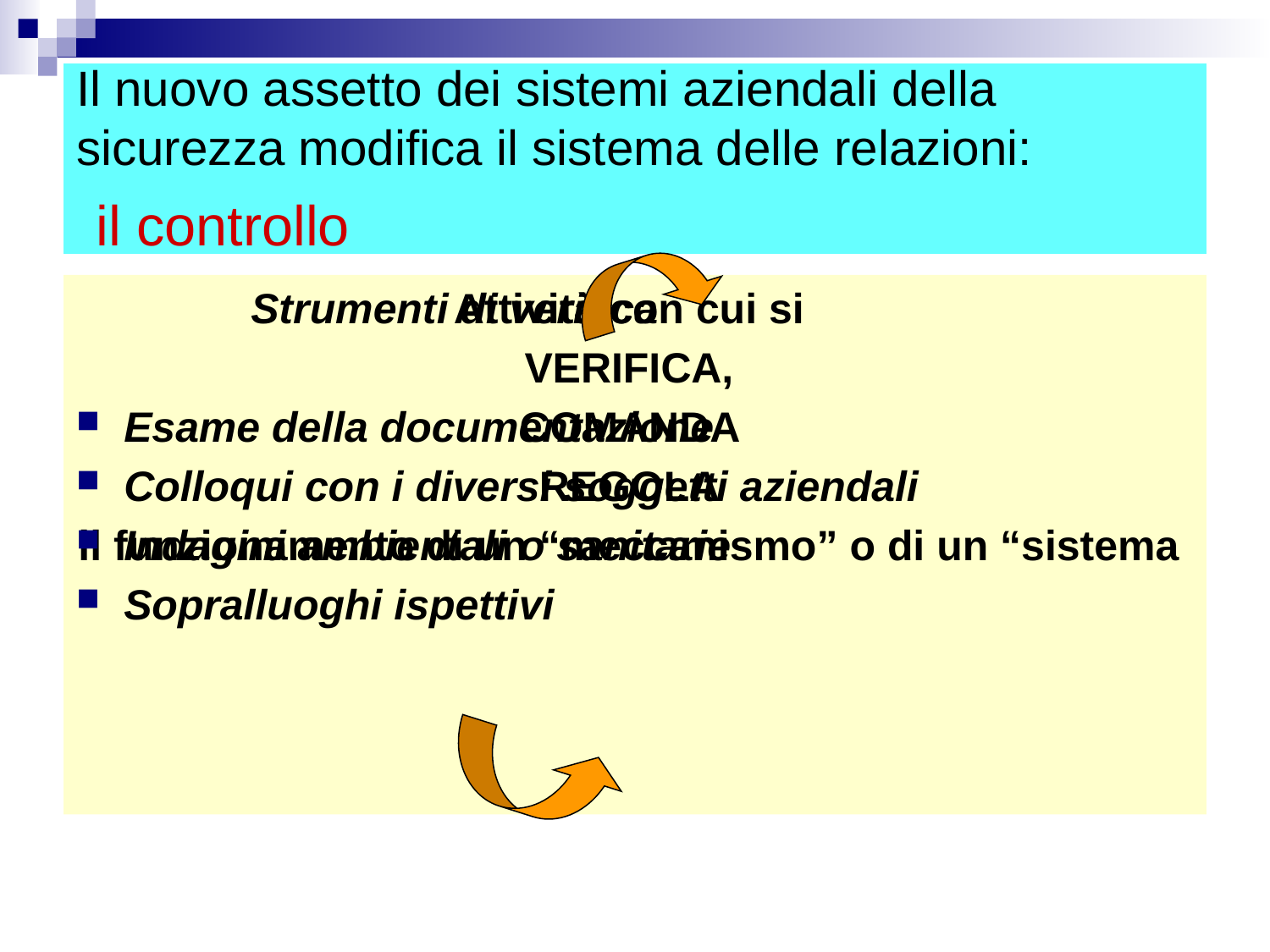

# Il nuovo assetto dei sistemi aziendali della sicurezza modifica il sistema delle relazioni: il controllo

Attività con cui si
VERIFICA,
COMANDA
REGOLA
il funzionamento di un “meccanismo” o di un “sistema
		Strumenti di verifica

Esame della documentazione
Colloqui con i diversi soggetti aziendali
Indagini ambientali o sanitarie
Sopralluoghi ispettivi